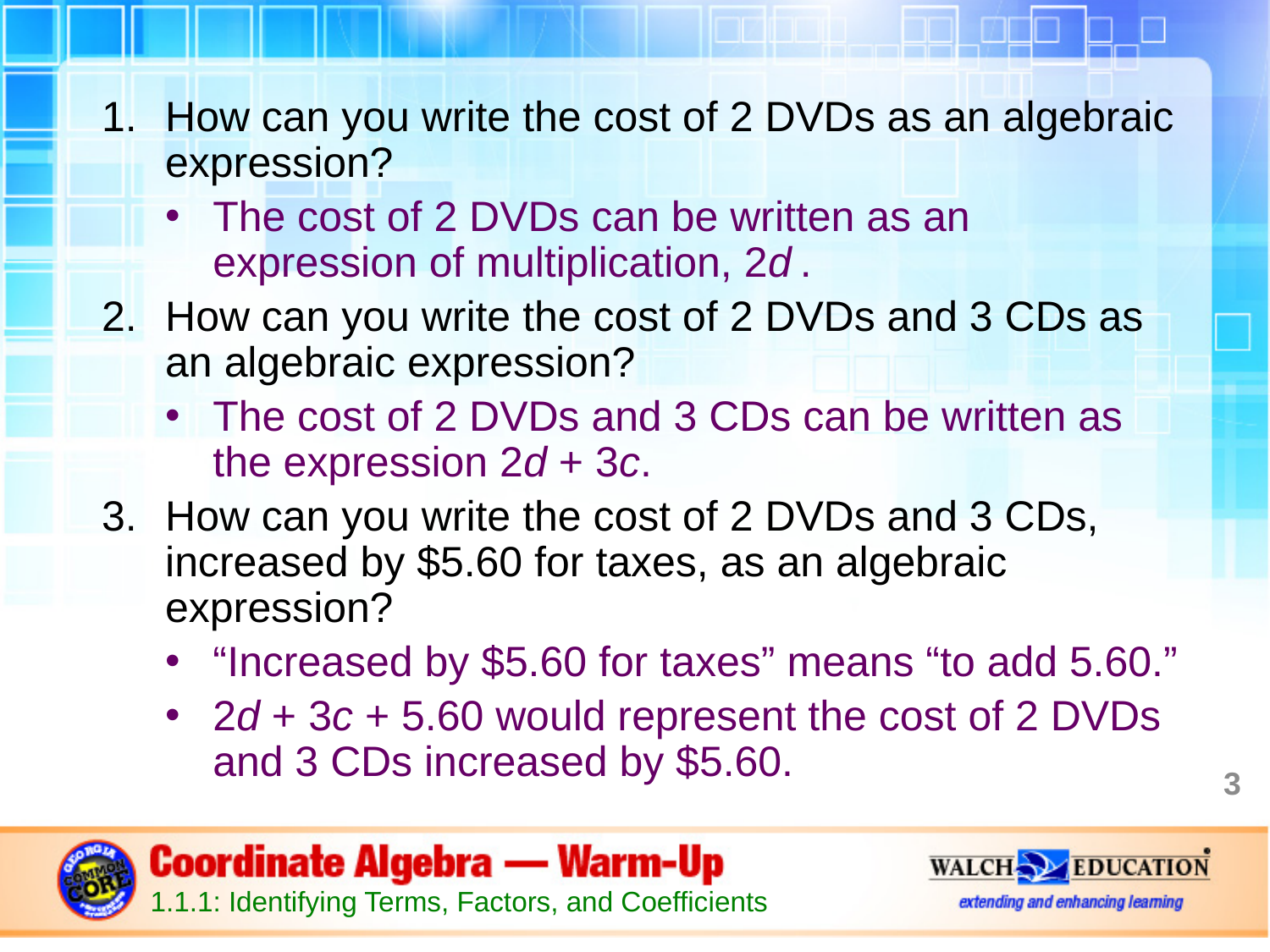

How can you write the cost of 2 DVDs as an algebraic expression?
The cost of 2 DVDs can be written as an expression of multiplication, 2d .
How can you write the cost of 2 DVDs and 3 CDs as an algebraic expression?
The cost of 2 DVDs and 3 CDs can be written as the expression 2d + 3c.
How can you write the cost of 2 DVDs and 3 CDs, increased by $5.60 for taxes, as an algebraic expression?
“Increased by $5.60 for taxes” means “to add 5.60.”
2d + 3c + 5.60 would represent the cost of 2 DVDs and 3 CDs increased by $5.60.
3
1.1.1: Identifying Terms, Factors, and Coefficients